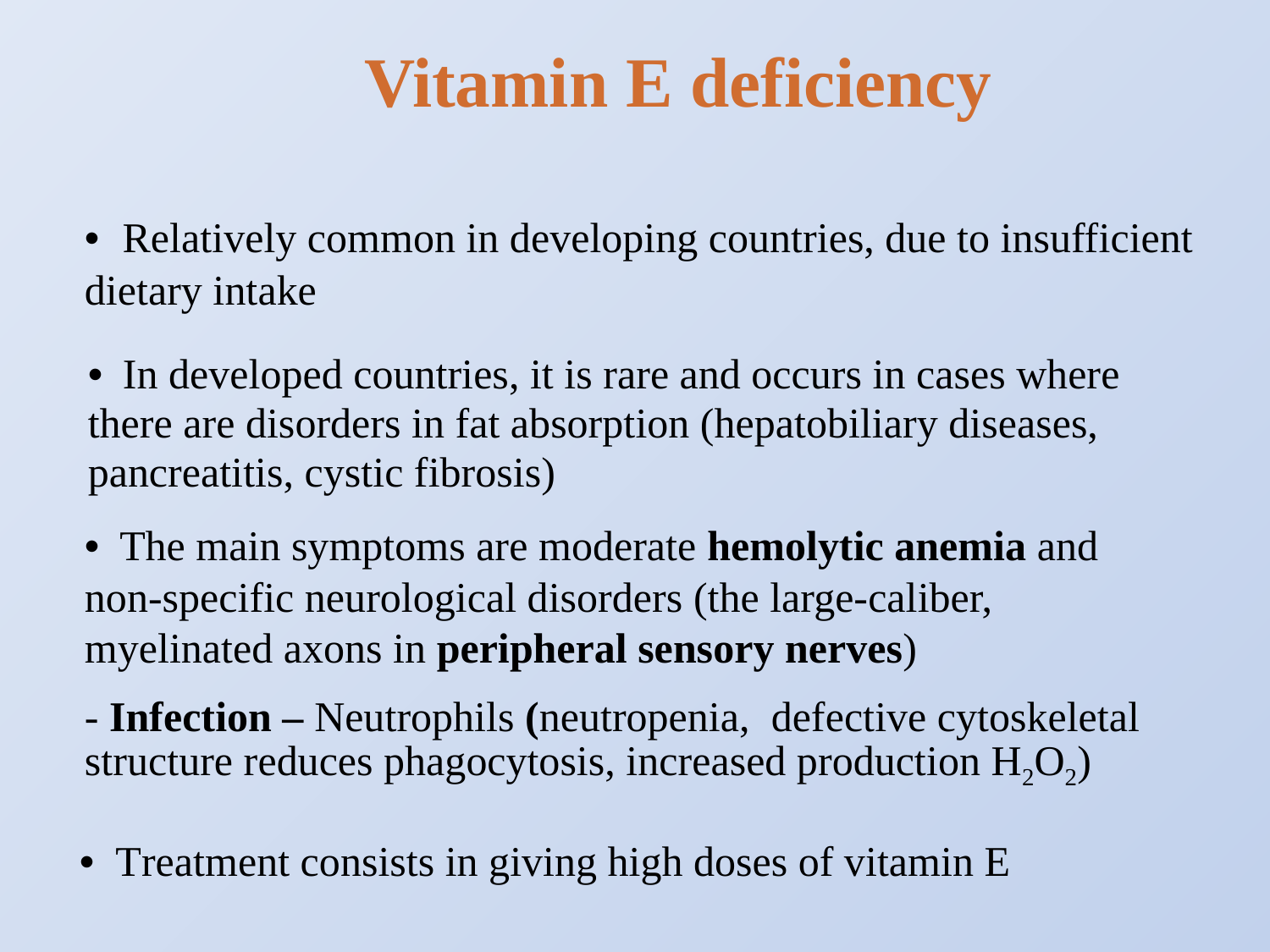

Vitamin E deficiency

•  Relatively common in developing countries, due to insufficient dietary intake

•  In developed countries, it is rare and occurs in cases where there are disorders in fat absorption (hepatobiliary diseases, pancreatitis, cystic fibrosis)

•  The main symptoms are moderate hemolytic anemia and non-specific neurological disorders (the large-caliber, myelinated axons in peripheral sensory nerves)

- Infection – Neutrophils (neutropenia,  defective cytoskeletal structure reduces phagocytosis, increased production H2O2)

•  Treatment consists in giving high doses of vitamin E